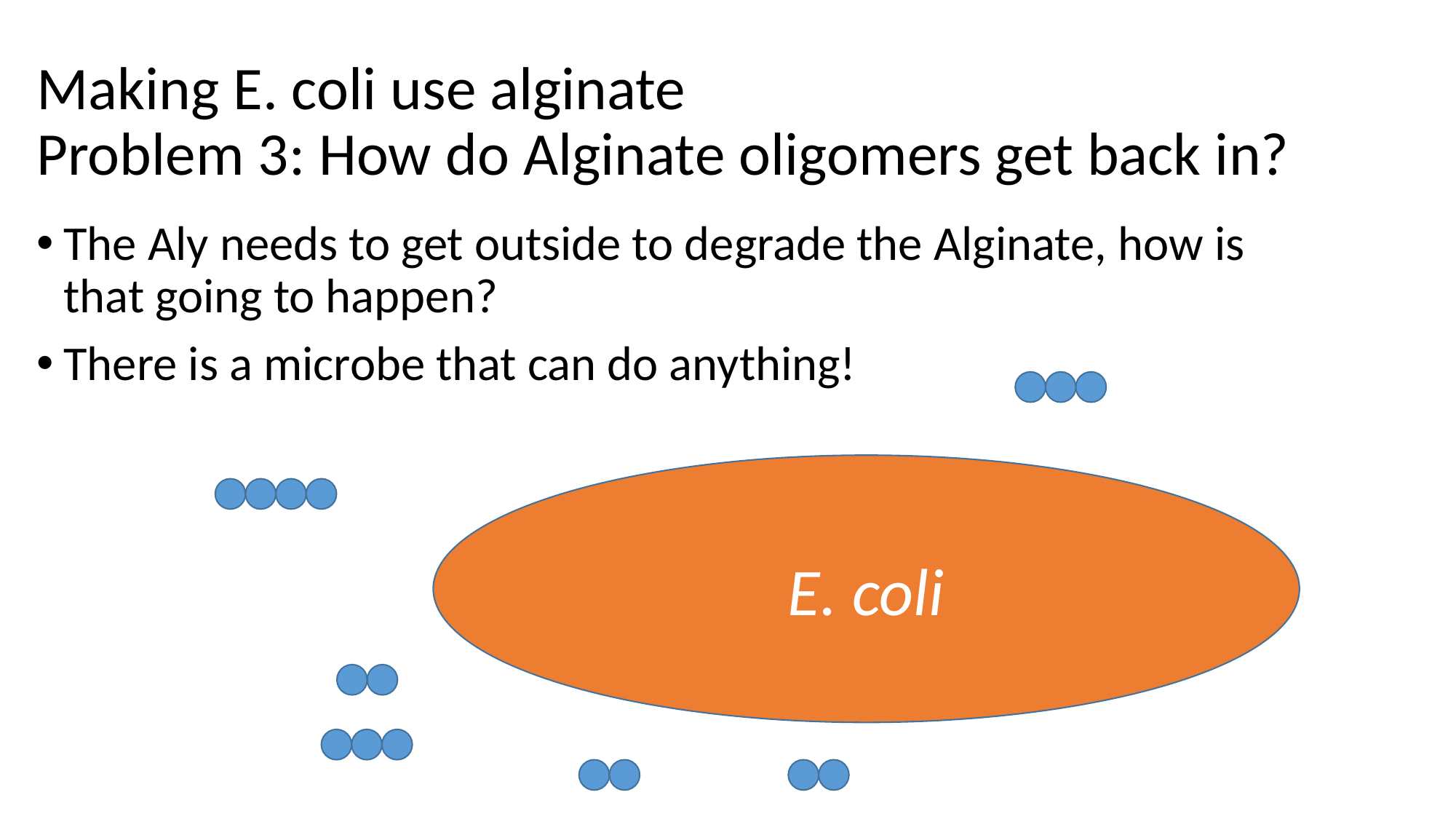

# Making E. coli use alginate Problem 3: How do Alginate oligomers get back in?
The Aly needs to get outside to degrade the Alginate, how is that going to happen?
There is a microbe that can do anything!

E. coli